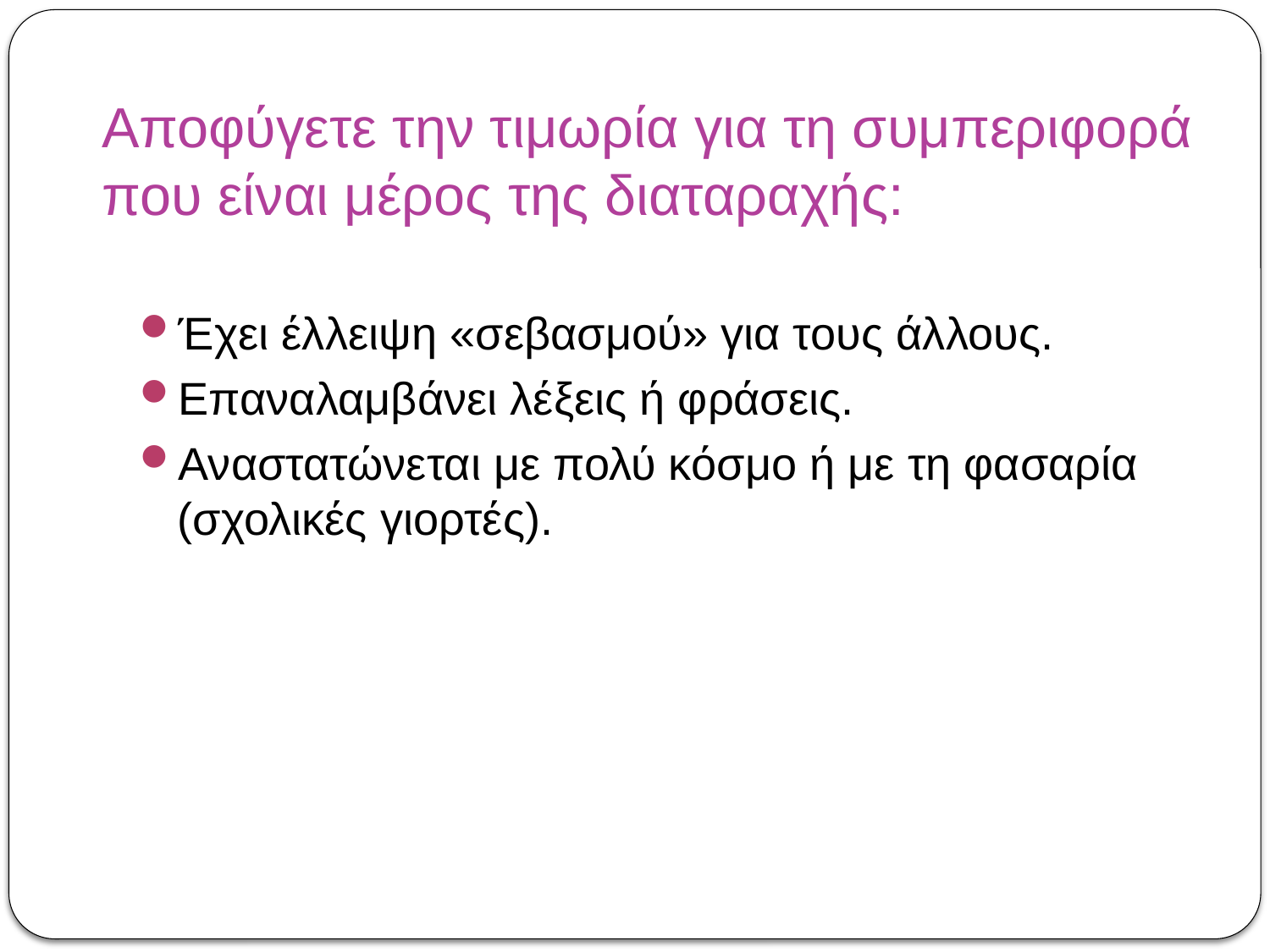

# Αποφύγετε την τιμωρία για τη συμπεριφορά  που είναι μέρος της διαταραχής:
Έχει έλλειψη «σεβασμού» για τους άλλους.
Επαναλαμβάνει λέξεις ή φράσεις.
Αναστατώνεται με πολύ κόσμο ή με τη φασαρία (σχολικές γιορτές).